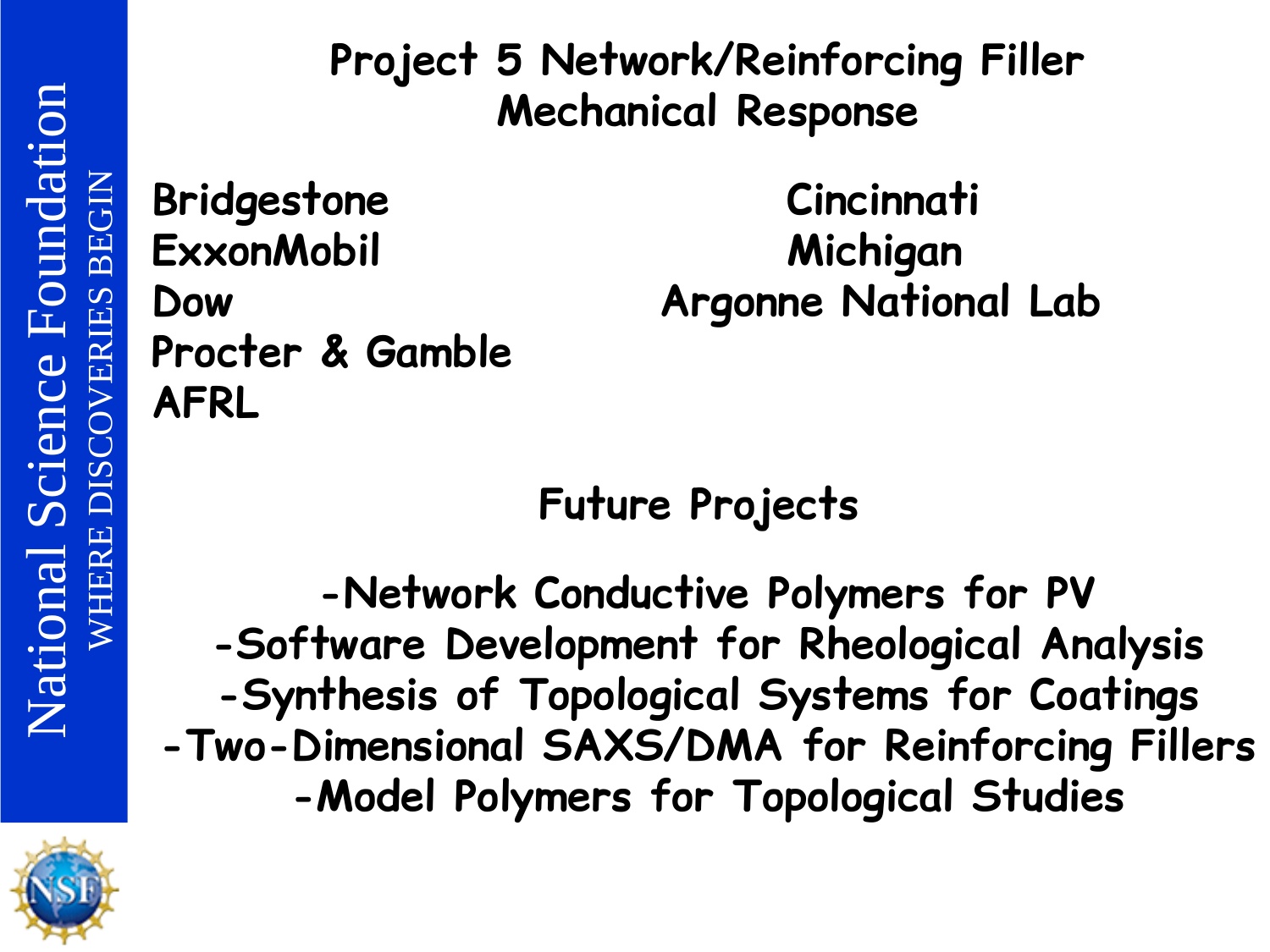

Project 5 Network/Reinforcing Filler
Mechanical Response

Bridgestone				Cincinnati
ExxonMobil				Michigan
Dow				Argonne National Lab
Procter & Gamble
AFRL

Future Projects

-Network Conductive Polymers for PV
-Software Development for Rheological Analysis
-Synthesis of Topological Systems for Coatings
-Two-Dimensional SAXS/DMA for Reinforcing Fillers
-Model Polymers for Topological Studies